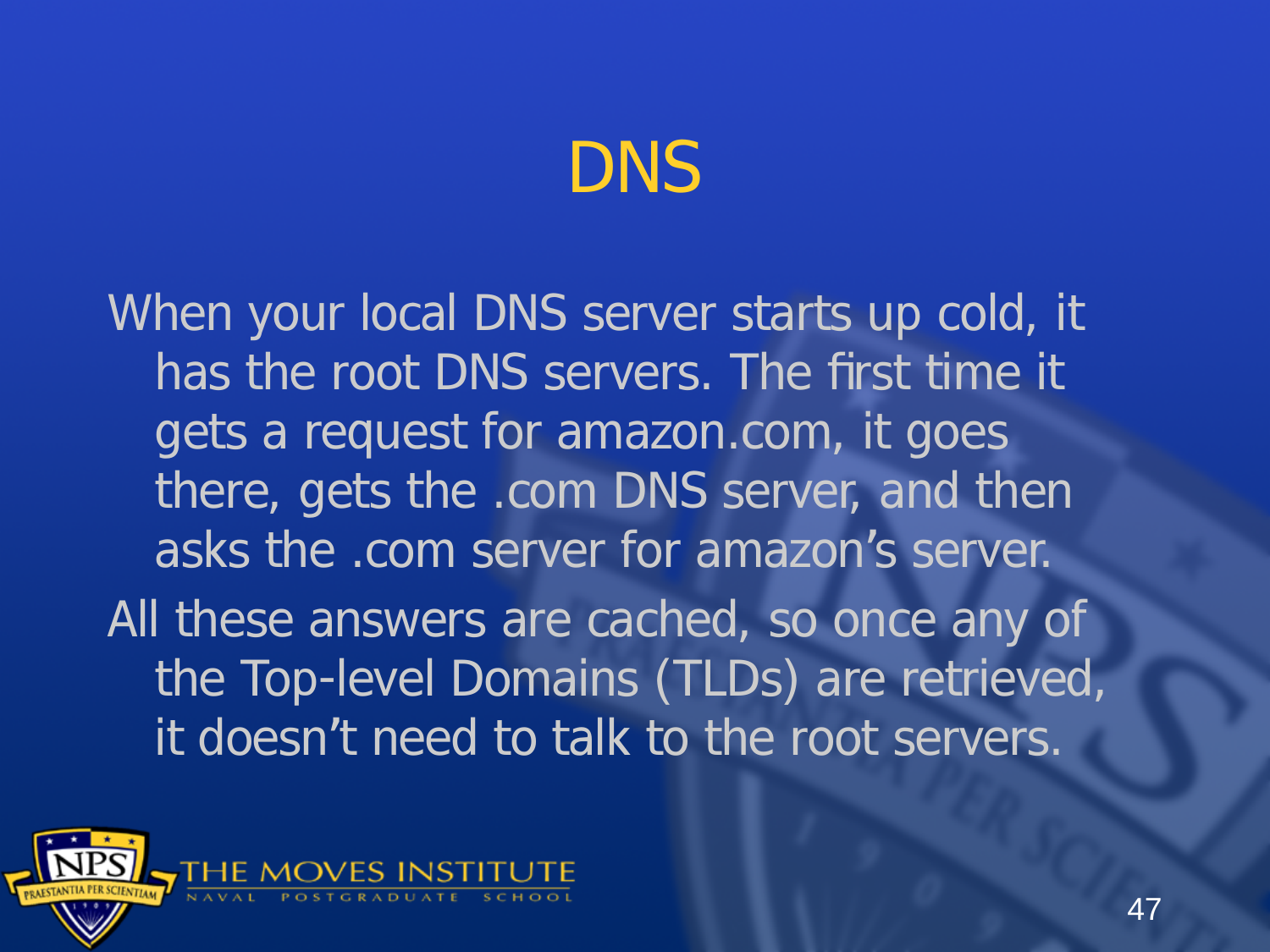

# DNS
When your local DNS server starts up cold, it has the root DNS servers. The first time it gets a request for amazon.com, it goes there, gets the .com DNS server, and then asks the .com server for amazon’s server.
All these answers are cached, so once any of the Top-level Domains (TLDs) are retrieved, it doesn’t need to talk to the root servers.
47